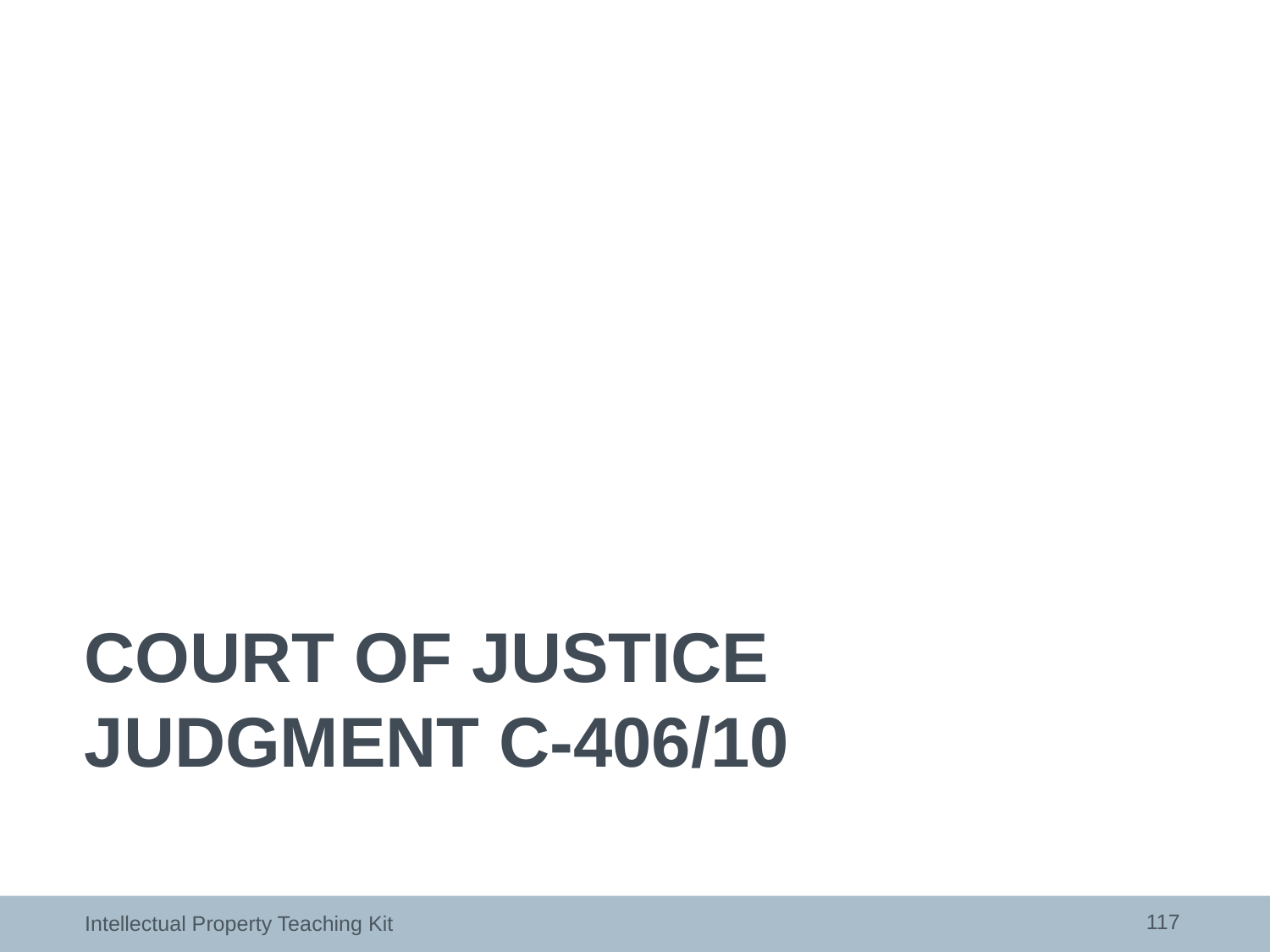

# Court of Justice judgment C-406/10
117
Intellectual Property Teaching Kit